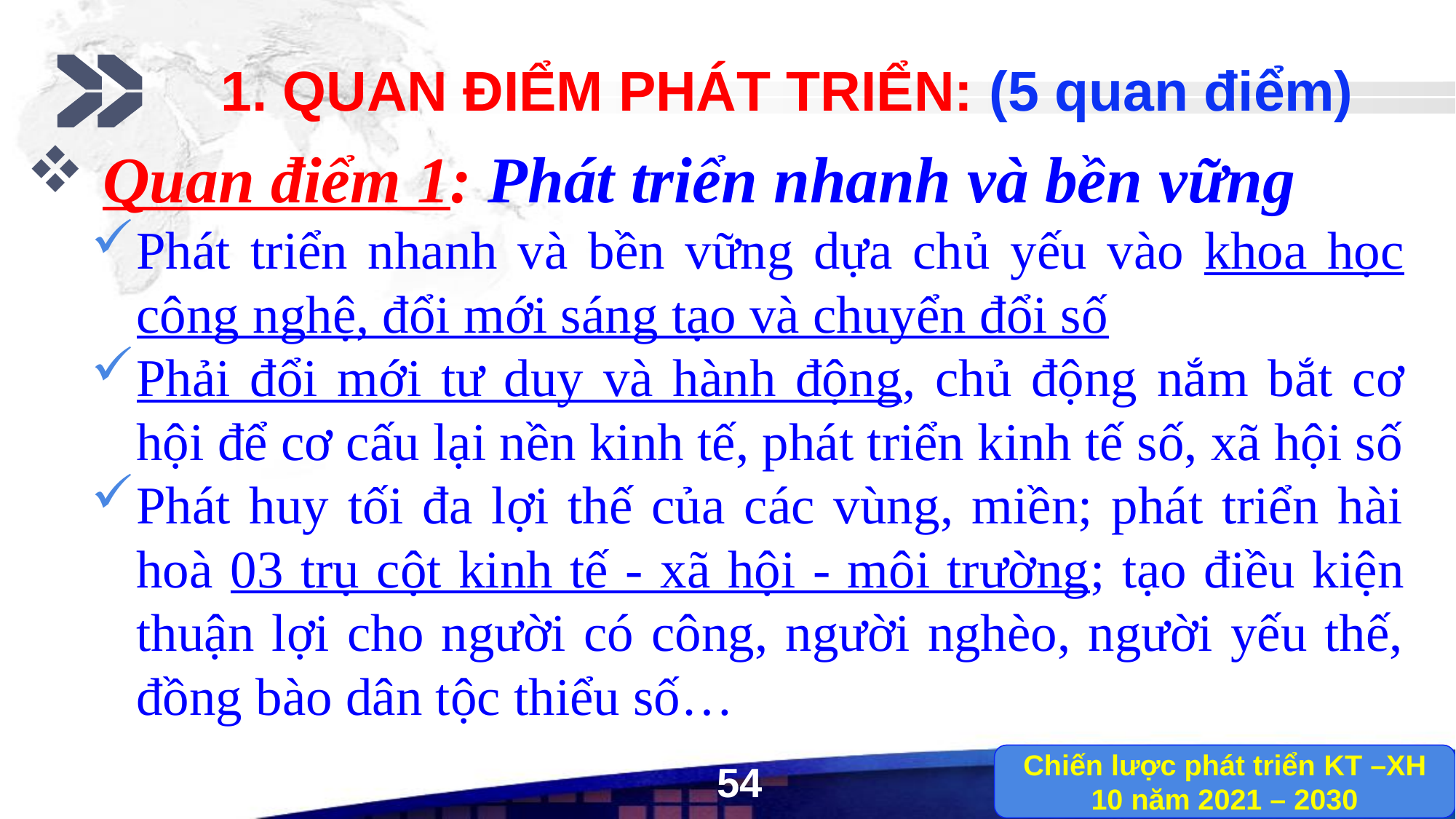

1. QUAN ĐIỂM PHÁT TRIỂN: (5 quan điểm)
 Quan điểm 1: Phát triển nhanh và bền vững
Phát triển nhanh và bền vững dựa chủ yếu vào khoa học công nghệ, đổi mới sáng tạo và chuyển đổi số
Phải đổi mới tư duy và hành động, chủ động nắm bắt cơ hội để cơ cấu lại nền kinh tế, phát triển kinh tế số, xã hội số
Phát huy tối đa lợi thế của các vùng, miền; phát triển hài hoà 03 trụ cột kinh tế - xã hội - môi trường; tạo điều kiện thuận lợi cho người có công, người nghèo, người yếu thế, đồng bào dân tộc thiểu số…

Chiến lược phát triển KT –XH
10 năm 2021 – 2030
54